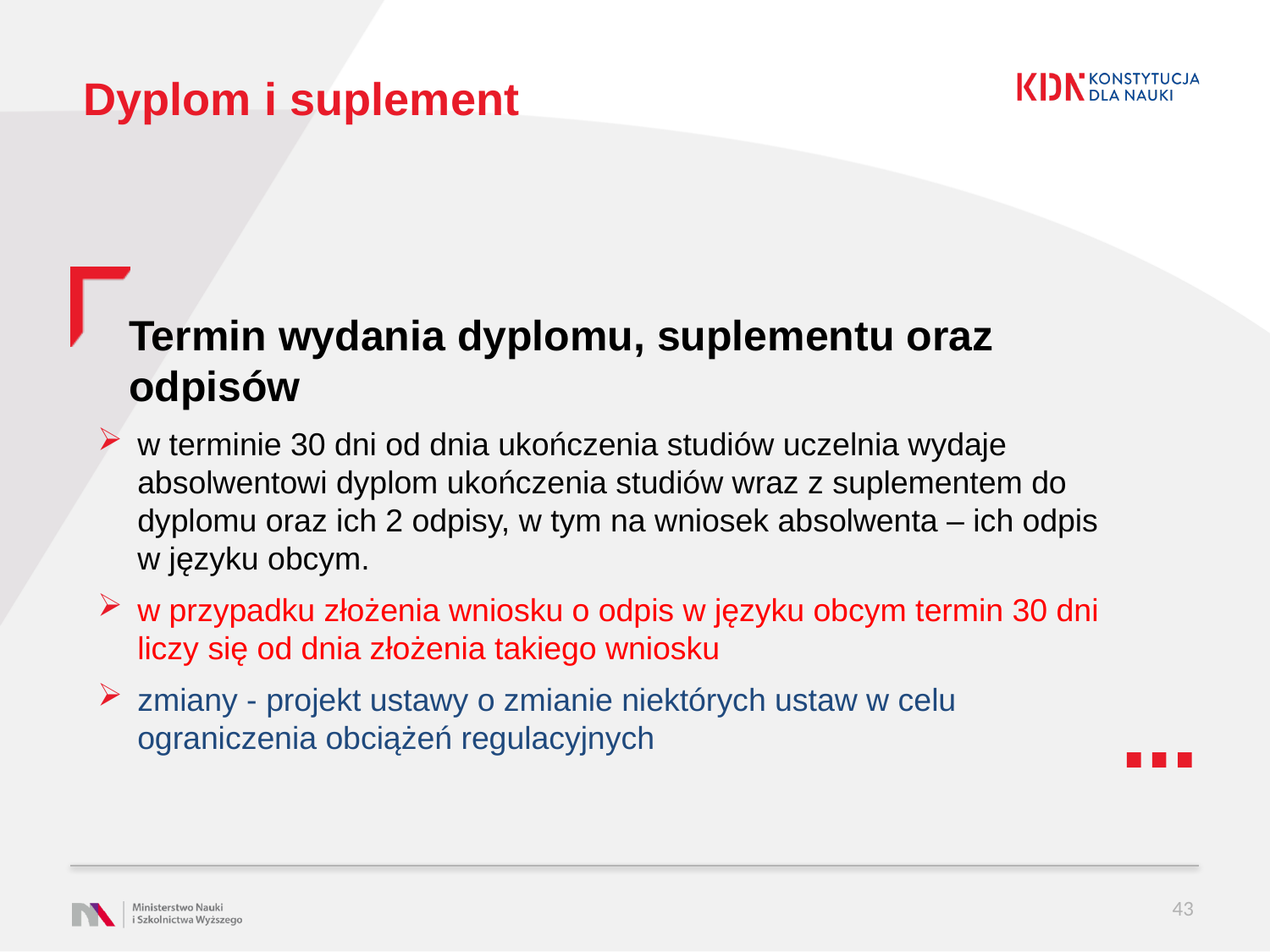

# Dyplom i suplement
Termin wydania dyplomu, suplementu oraz odpisów
w terminie 30 dni od dnia ukończenia studiów uczelnia wydaje absolwentowi dyplom ukończenia studiów wraz z suplementem do dyplomu oraz ich 2 odpisy, w tym na wniosek absolwenta – ich odpis w języku obcym.
w przypadku złożenia wniosku o odpis w języku obcym termin 30 dni liczy się od dnia złożenia takiego wniosku
zmiany - projekt ustawy o zmianie niektórych ustaw w celu ograniczenia obciążeń regulacyjnych
43